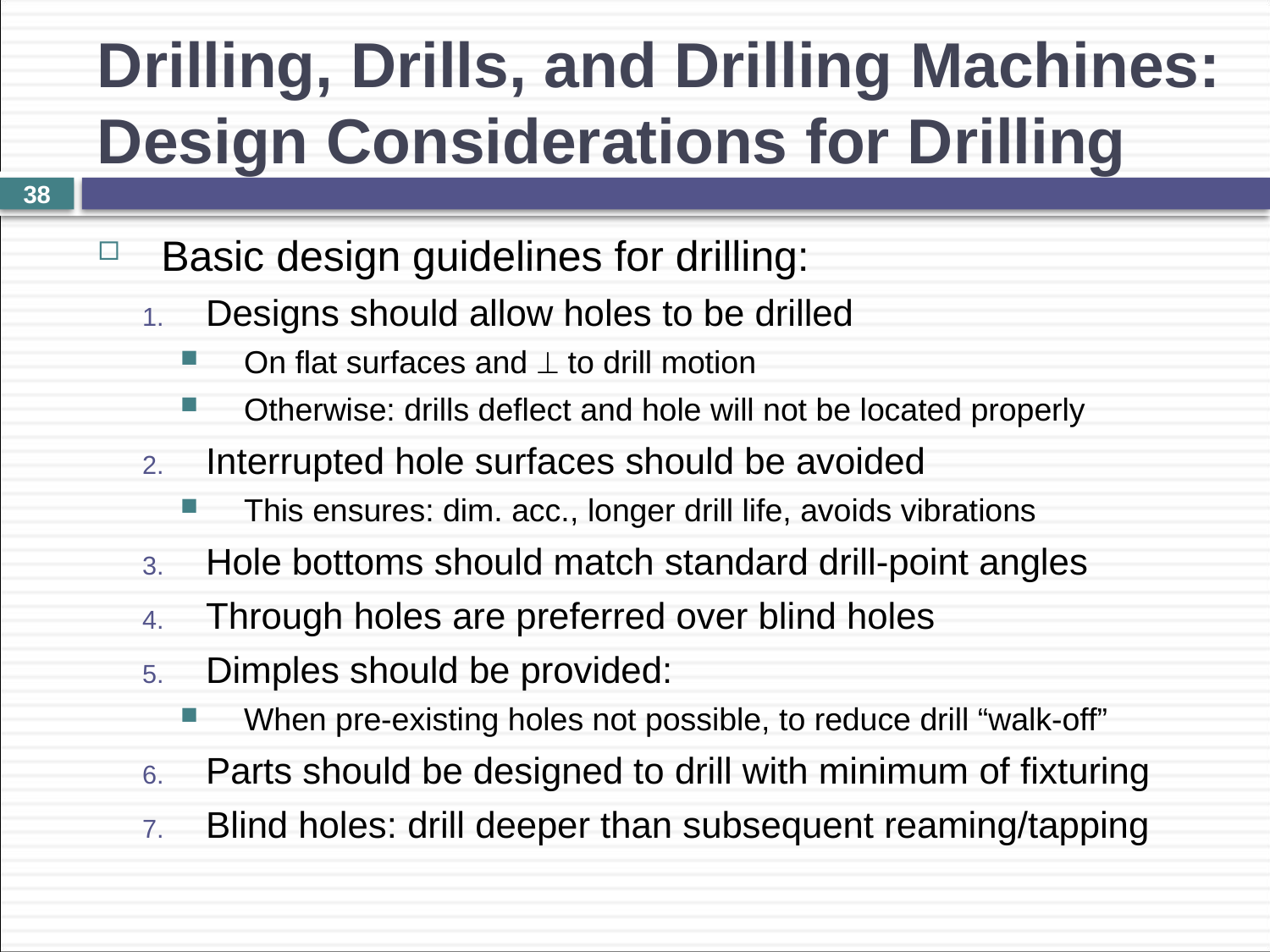

Drilling, Drills, and Drilling Machines:
Design Considerations for Drilling
38
Basic design guidelines for drilling:
Designs should allow holes to be drilled
On flat surfaces and ⊥ to drill motion
Otherwise: drills deflect and hole will not be located properly
Interrupted hole surfaces should be avoided
This ensures: dim. acc., longer drill life, avoids vibrations
Hole bottoms should match standard drill-point angles
Through holes are preferred over blind holes
Dimples should be provided:
When pre-existing holes not possible, to reduce drill “walk-off”
Parts should be designed to drill with minimum of fixturing
Blind holes: drill deeper than subsequent reaming/tapping